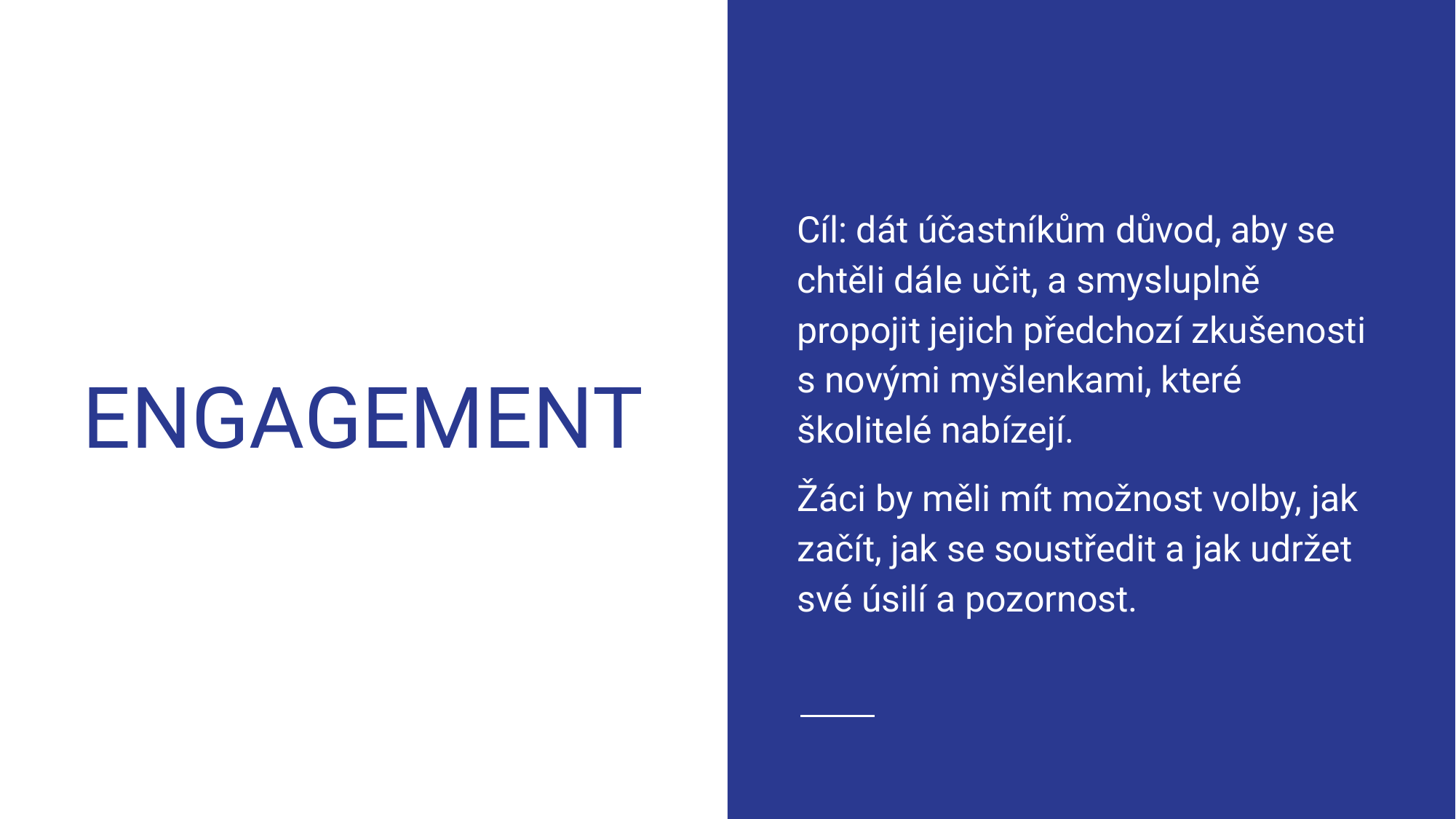

Cíl: dát účastníkům důvod, aby se chtěli dále učit, a smysluplně propojit jejich předchozí zkušenosti s novými myšlenkami, které školitelé nabízejí.
Žáci by měli mít možnost volby, jak začít, jak se soustředit a jak udržet své úsilí a pozornost.
# ENGAGEMENT